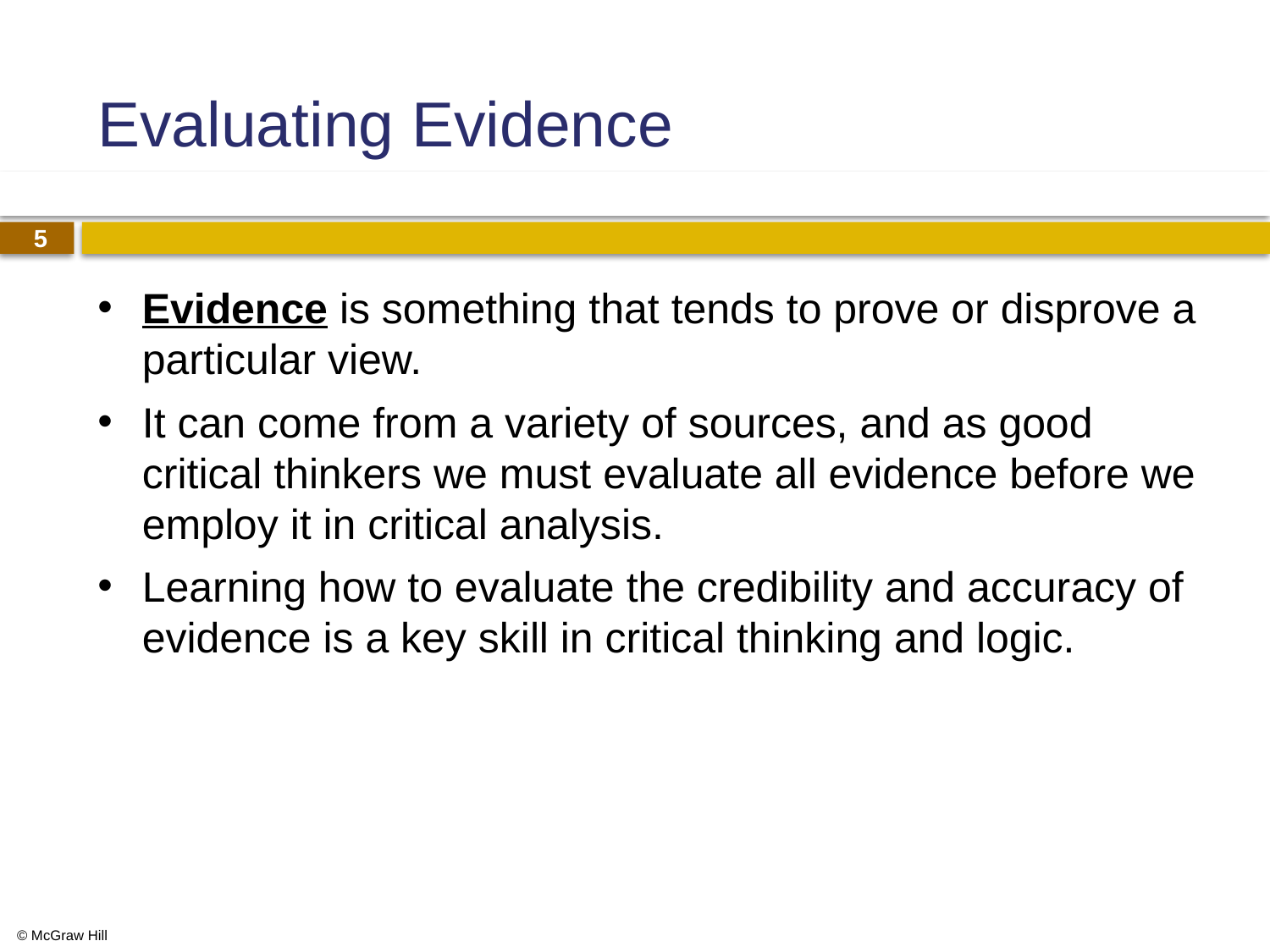

# Evaluating Evidence
Evidence is something that tends to prove or disprove a particular view.
It can come from a variety of sources, and as good critical thinkers we must evaluate all evidence before we employ it in critical analysis.
Learning how to evaluate the credibility and accuracy of evidence is a key skill in critical thinking and logic.